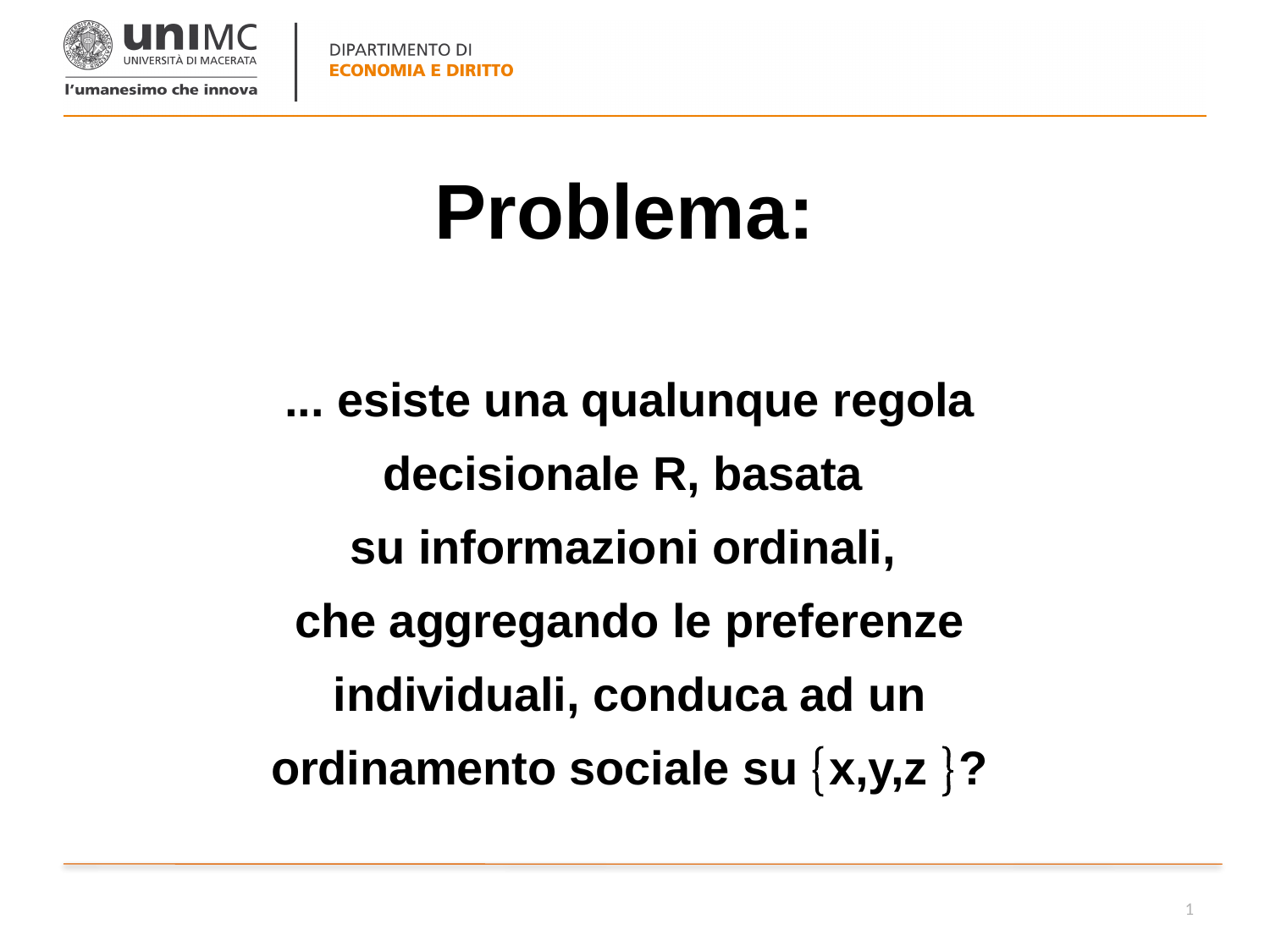

1
# Problema:
... esiste una qualunque regola decisionale R, basata
su informazioni ordinali,
che aggregando le preferenze individuali, conduca ad un ordinamento sociale su {x,y,z }?